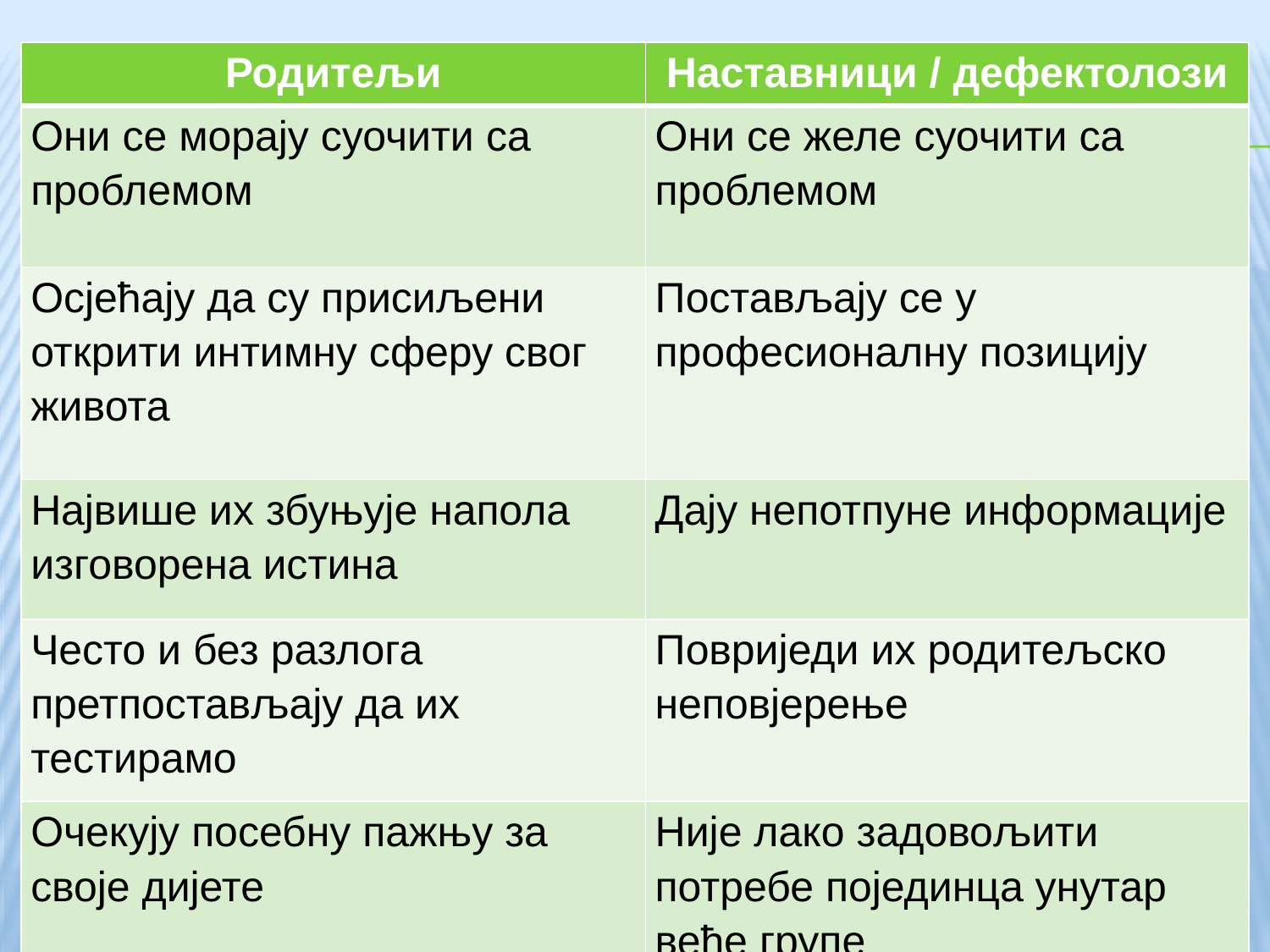

| Родитељи | Наставници / дефектолози |
| --- | --- |
| Они се морају суочити са проблемом | Они се желе суочити са проблемом |
| Осјећају да су присиљени открити интимну сферу свог живота | Постављају се у професионалну позицију |
| Највише их збуњује напола изговорена истина | Дају непотпуне информације |
| Често и без разлога претпостављају да их тестирамо | Повриједи их родитељско неповјерење |
| Очекују посебну пажњу за своје дијете | Није лако задовољити потребе појединца унутар веће групе |